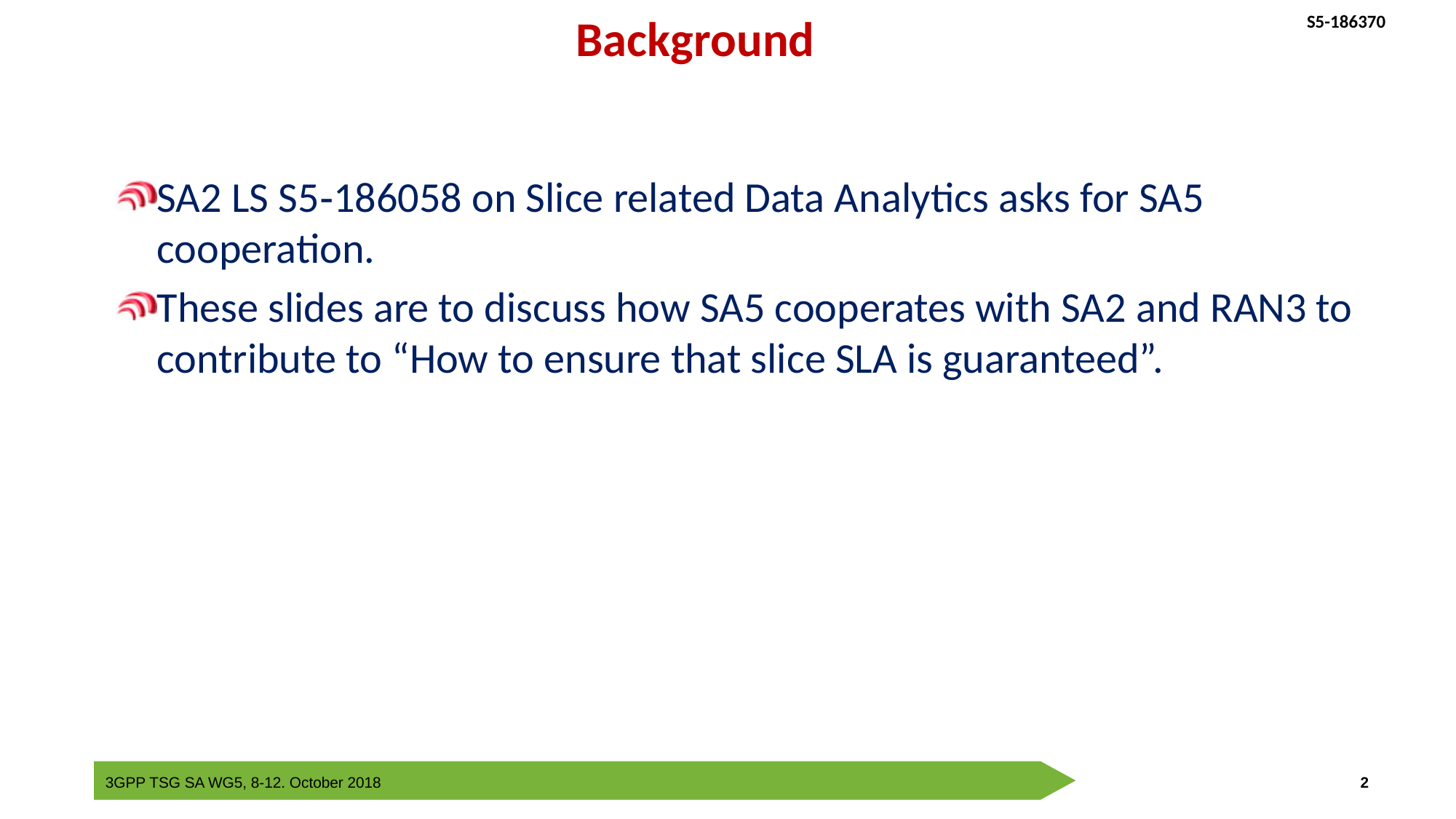

# Background
SA2 LS S5‑186058 on Slice related Data Analytics asks for SA5 cooperation.
These slides are to discuss how SA5 cooperates with SA2 and RAN3 to contribute to “How to ensure that slice SLA is guaranteed”.